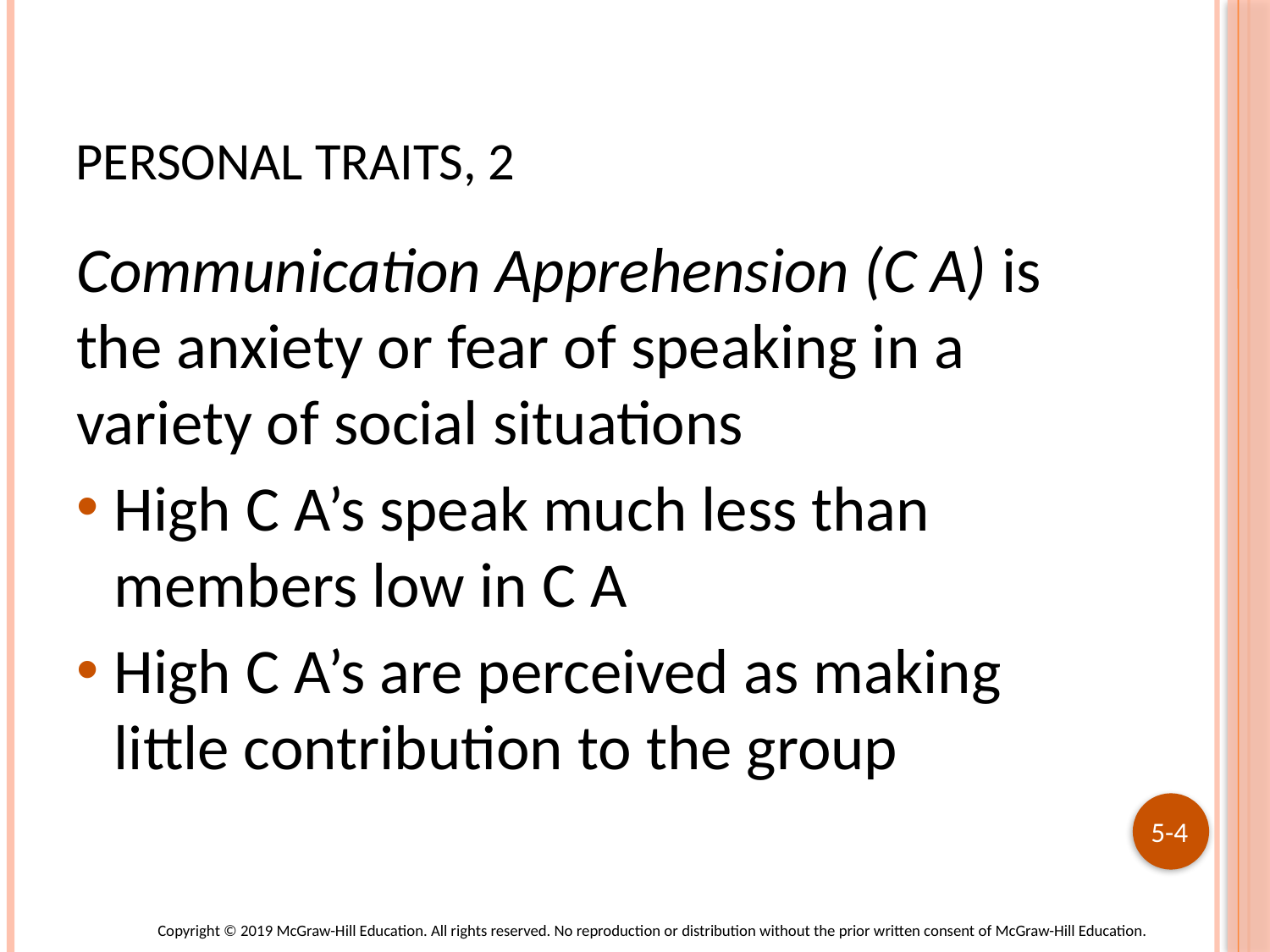

# Personal Traits, 2
Communication Apprehension (C A) is the anxiety or fear of speaking in a variety of social situations
High C A’s speak much less than members low in C A
High C A’s are perceived as making little contribution to the group